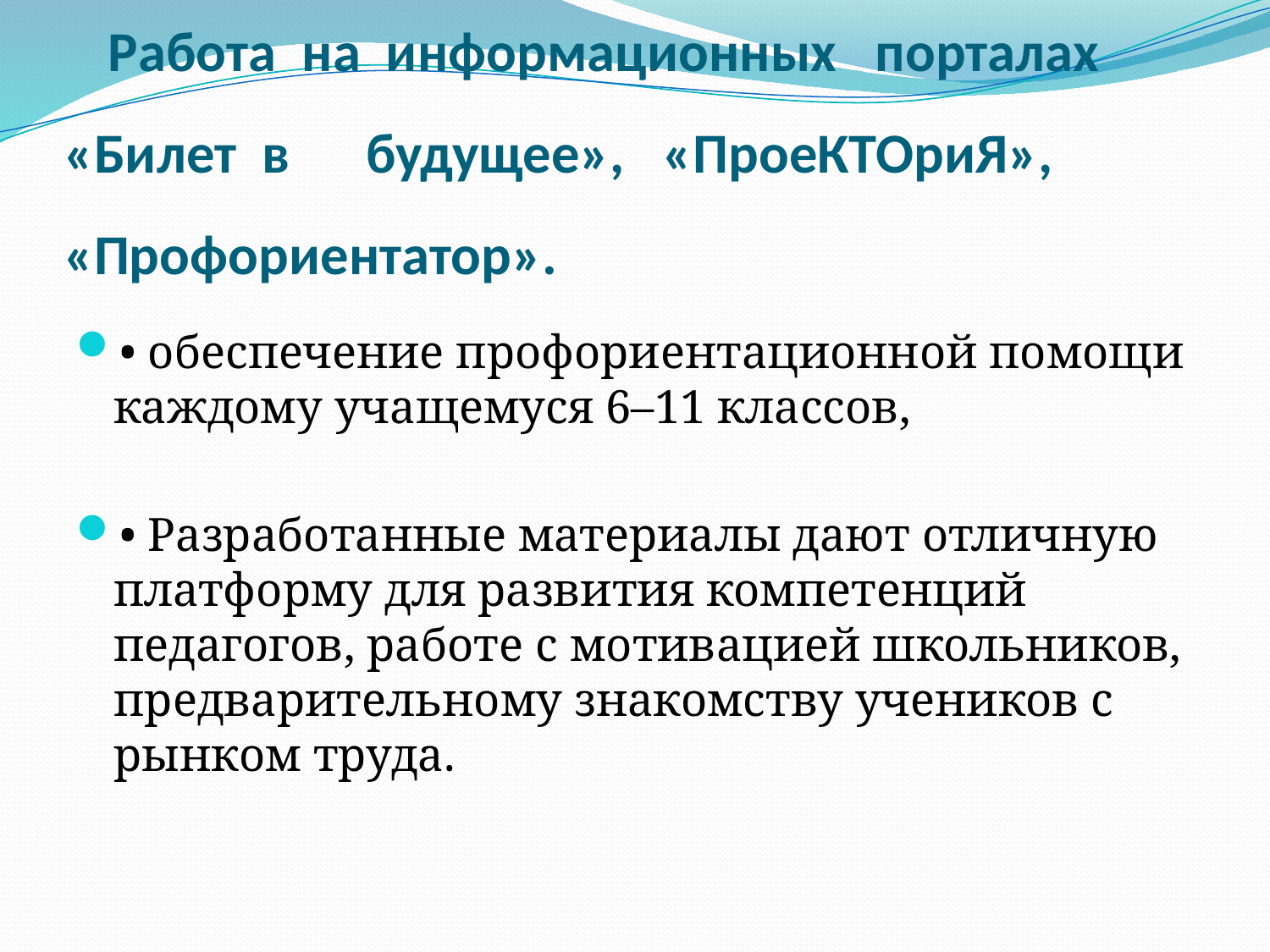

# Работа  на  информационных   порталах «Билет  в      будущее»,   «ПроеКТОриЯ»,  «Профориентатор».
• обеспечение профориентационной помощи каждому учащемуся 6–11 классов,

• Разработанные материалы дают отличную платформу для развития компетенций педагогов, работе с мотивацией школьников, предварительному знакомству учеников с рынком труда.